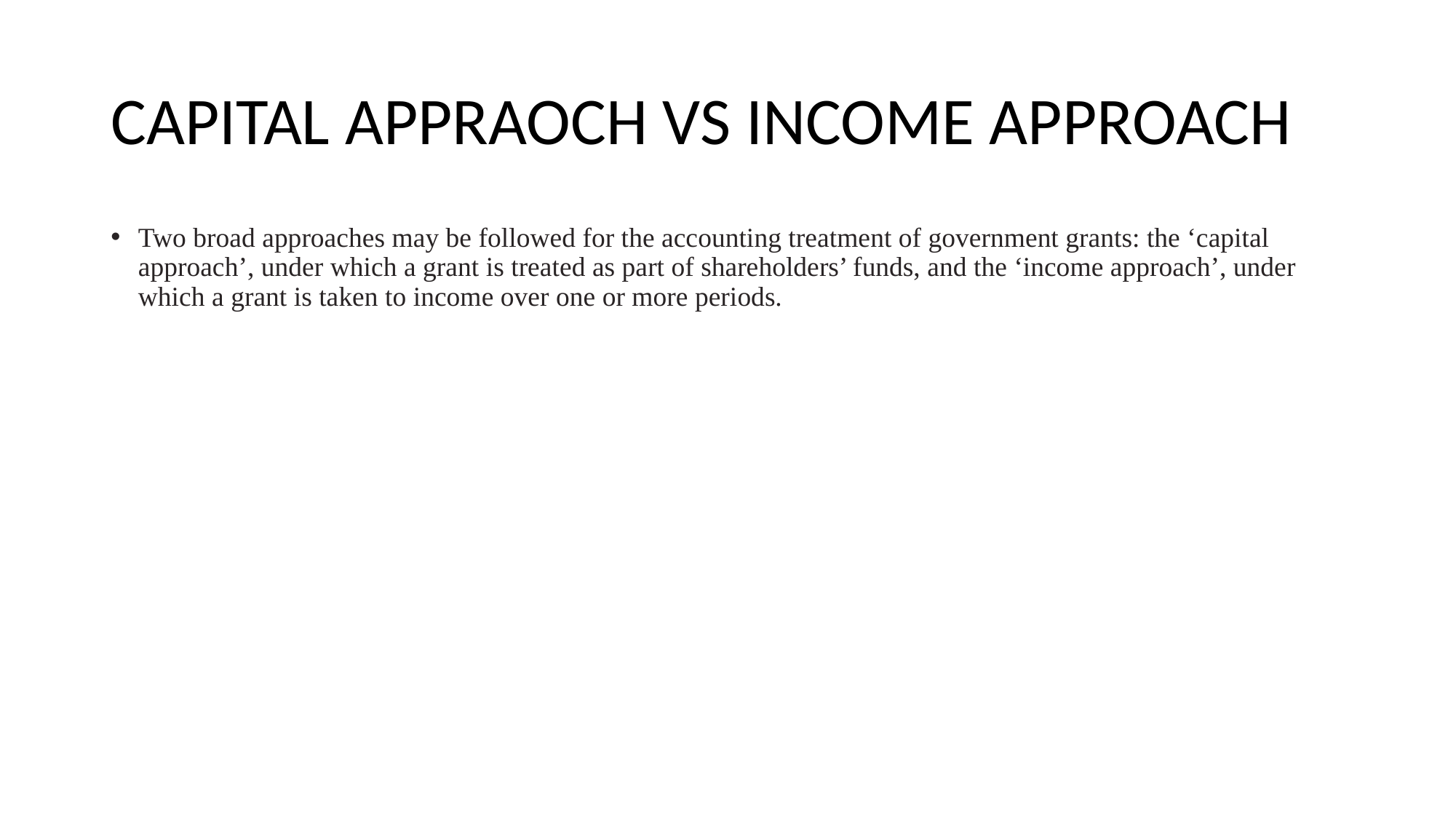

# CAPITAL APPRAOCH VS INCOME APPROACH
Two broad approaches may be followed for the accounting treatment of government grants: the ‘capital approach’, under which a grant is treated as part of shareholders’ funds, and the ‘income approach’, under which a grant is taken to income over one or more periods.